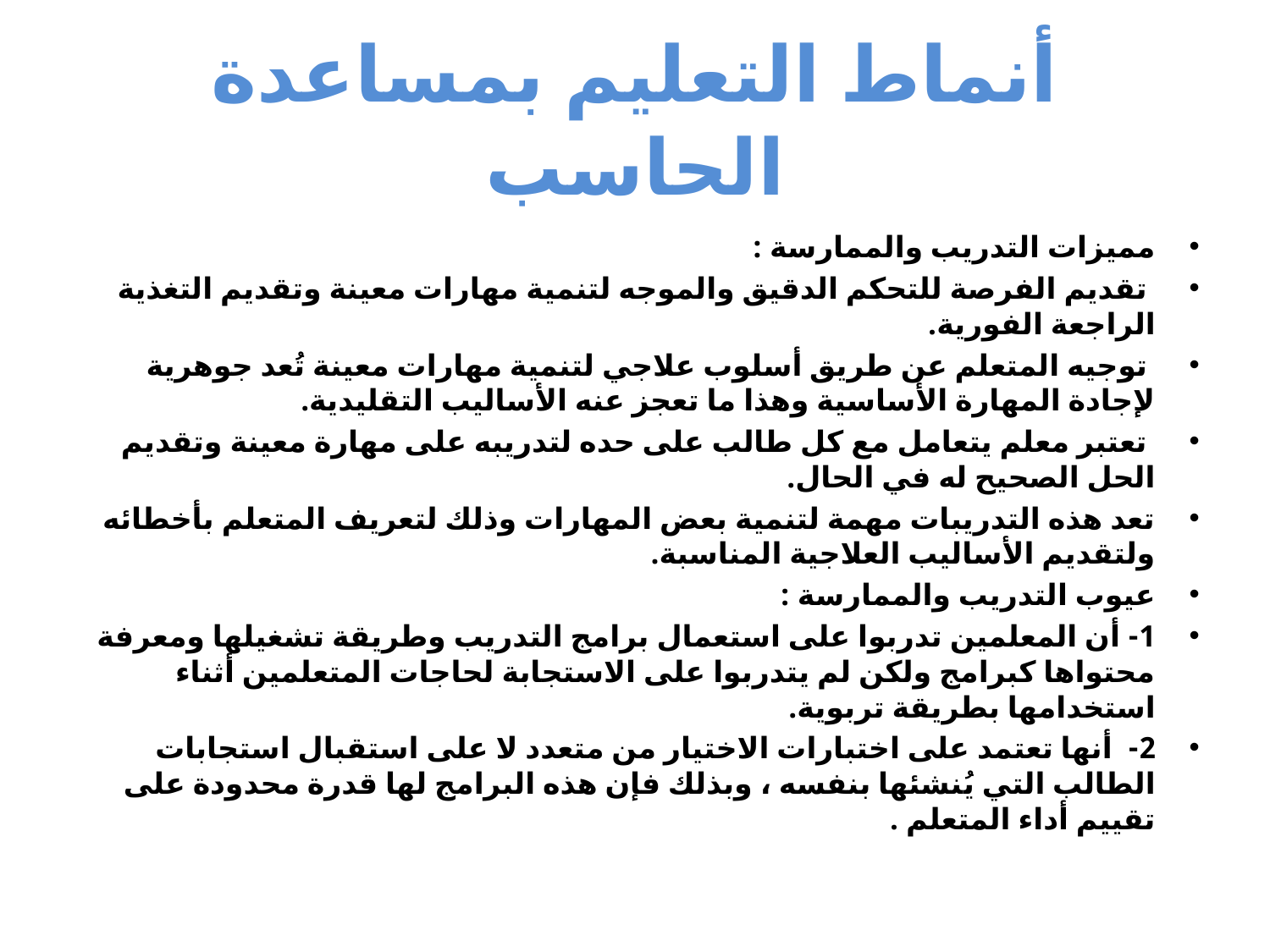

# أنماط التعليم بمساعدة الحاسب
مميزات التدريب والممارسة :
 تقديم الفرصة للتحكم الدقيق والموجه لتنمية مهارات معينة وتقديم التغذية الراجعة الفورية.
 توجيه المتعلم عن طريق أسلوب علاجي لتنمية مهارات معينة تُعد جوهرية لإجادة المهارة الأساسية وهذا ما تعجز عنه الأساليب التقليدية.
 تعتبر معلم يتعامل مع كل طالب على حده لتدريبه على مهارة معينة وتقديم الحل الصحيح له في الحال.
تعد هذه التدريبات مهمة لتنمية بعض المهارات وذلك لتعريف المتعلم بأخطائه ولتقديم الأساليب العلاجية المناسبة.
عيوب التدريب والممارسة :
1- أن المعلمين تدربوا على استعمال برامج التدريب وطريقة تشغيلها ومعرفة محتواها كبرامج ولكن لم يتدربوا على الاستجابة لحاجات المتعلمين أثناء استخدامها بطريقة تربوية.
2-  أنها تعتمد على اختبارات الاختيار من متعدد لا على استقبال استجابات الطالب التي يُنشئها بنفسه ، وبذلك فإن هذه البرامج لها قدرة محدودة على تقييم أداء المتعلم .